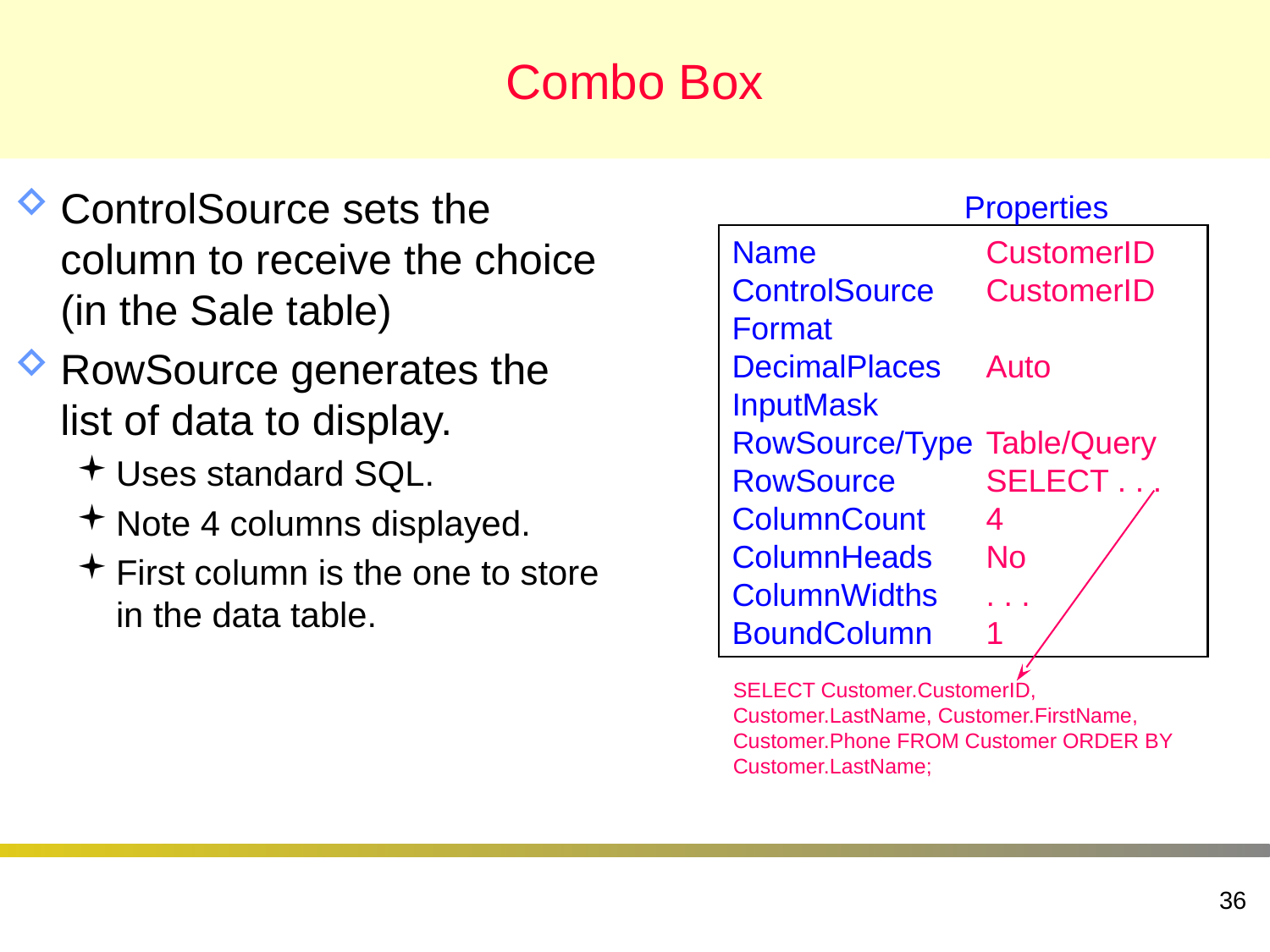

# Combo Box
ControlSource sets the column to receive the choice (in the Sale table)
RowSource generates the list of data to display.
Uses standard SQL.
Note 4 columns displayed.
First column is the one to store in the data table.
Properties
Name	CustomerID
ControlSource	CustomerID
Format
DecimalPlaces	Auto
InputMask
RowSource/Type	Table/Query
RowSource	SELECT . . .
ColumnCount	4
ColumnHeads	No
ColumnWidths	. . .
BoundColumn	1

SELECT Customer.CustomerID, Customer.LastName, Customer.FirstName, Customer.Phone FROM Customer ORDER BY Customer.LastName;
36